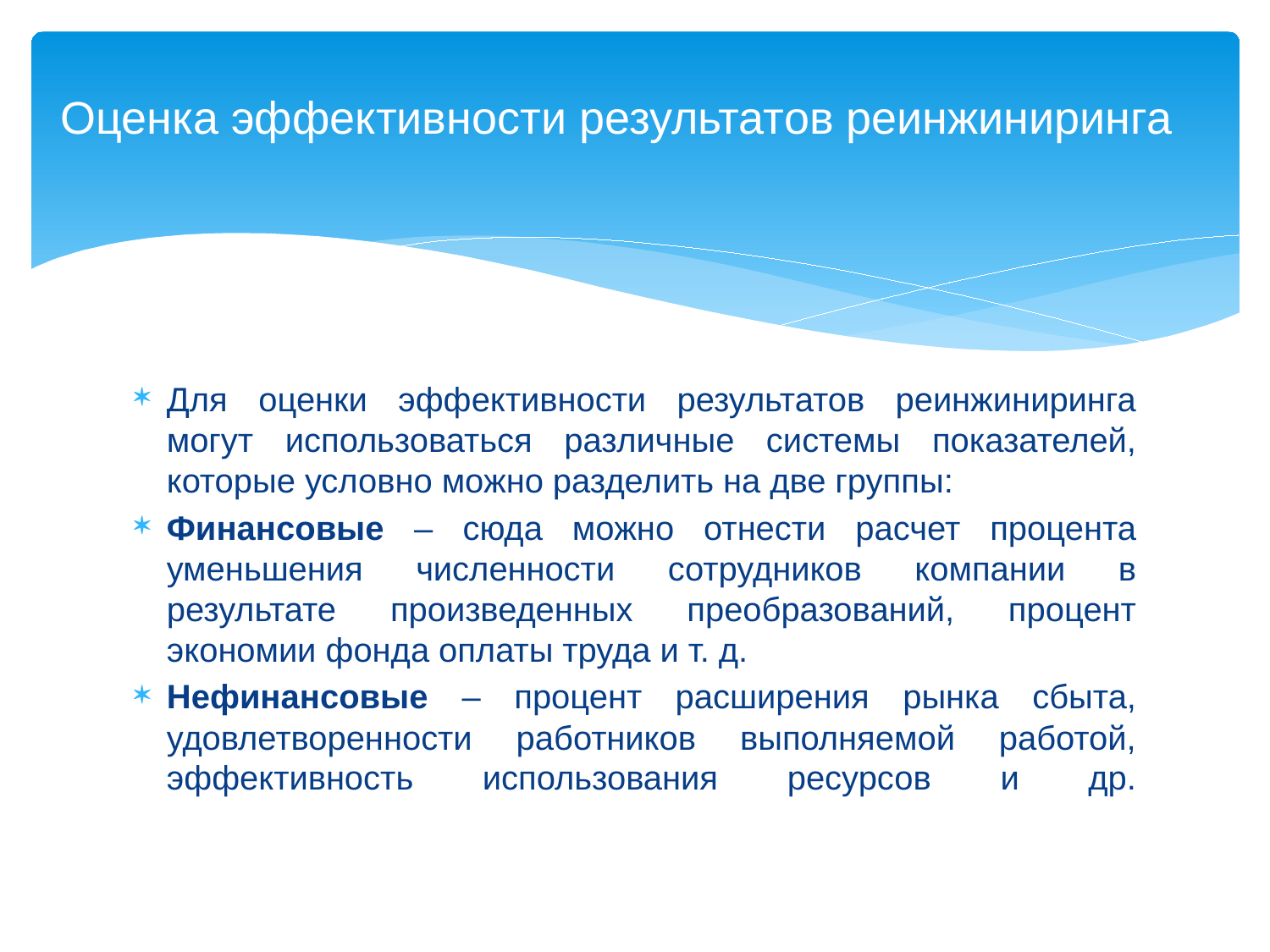

# Оценка эффективности результатов реинжиниринга
Для оценки эффективности результатов реинжиниринга могут использоваться различные системы показателей, которые условно можно разделить на две группы:
Финансовые – сюда можно отнести расчет процента уменьшения численности сотрудников компании в результате произведенных преобразований, процент экономии фонда оплаты труда и т. д.
Нефинансовые – процент расширения рынка сбыта, удовлетворенности работников выполняемой работой, эффективность использования ресурсов и др.